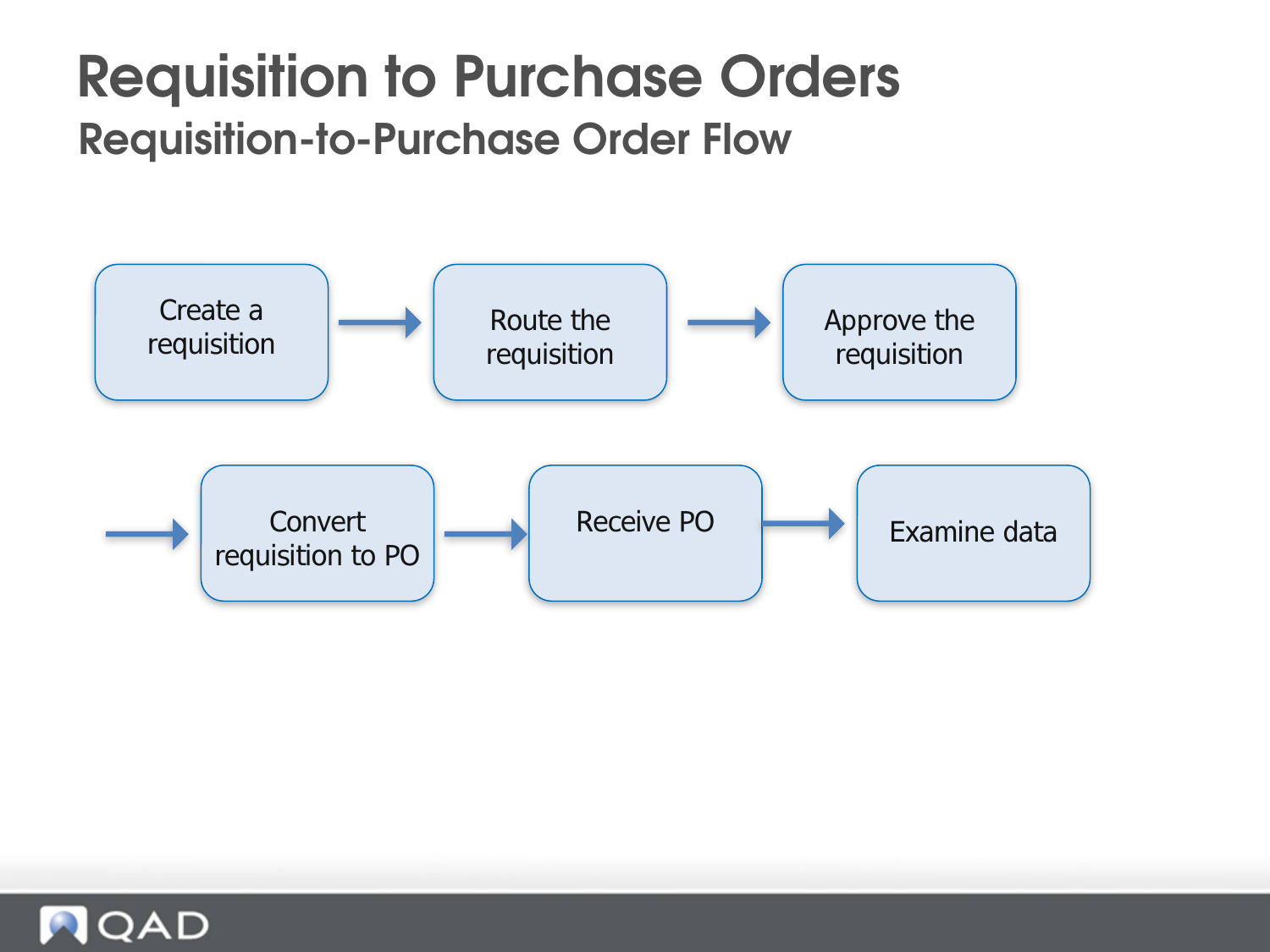

# Requisition to Purchase Orders
  Requisition-to-Purchase Order Flow

Create a requisition

Route the requisition

Approve the requisition

Convert requisition to PO

Receive PO

Examine data